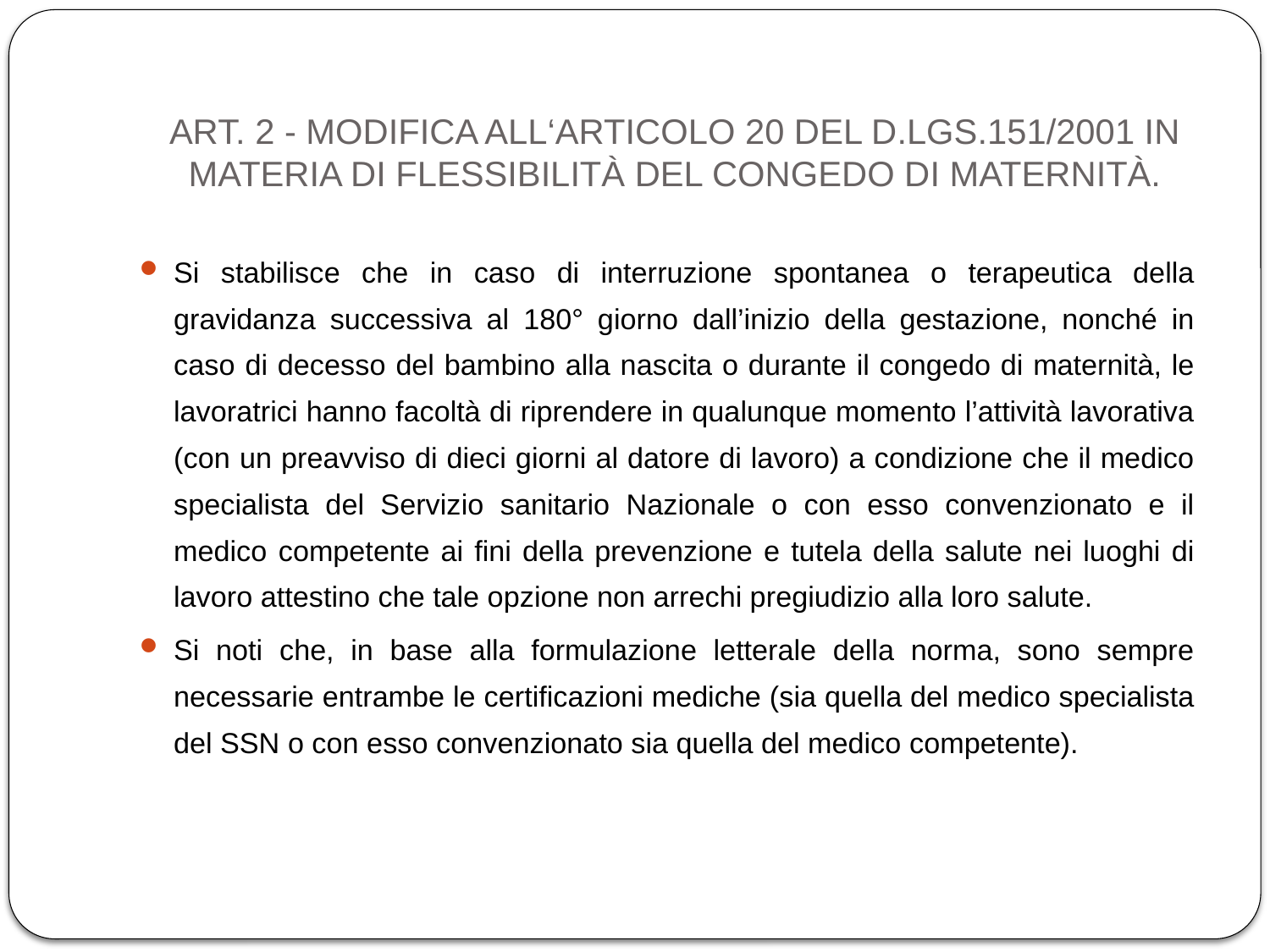

# Art. 2 - Modifica all‘articolo 20 del d.lgs.151/2001 in materia di flessibilità del congedo di maternità.
Si stabilisce che in caso di interruzione spontanea o terapeutica della gravidanza successiva al 180° giorno dall’inizio della gestazione, nonché in caso di decesso del bambino alla nascita o durante il congedo di maternità, le lavoratrici hanno facoltà di riprendere in qualunque momento l’attività lavorativa (con un preavviso di dieci giorni al datore di lavoro) a condizione che il medico specialista del Servizio sanitario Nazionale o con esso convenzionato e il medico competente ai fini della prevenzione e tutela della salute nei luoghi di lavoro attestino che tale opzione non arrechi pregiudizio alla loro salute.
Si noti che, in base alla formulazione letterale della norma, sono sempre necessarie entrambe le certificazioni mediche (sia quella del medico specialista del SSN o con esso convenzionato sia quella del medico competente).